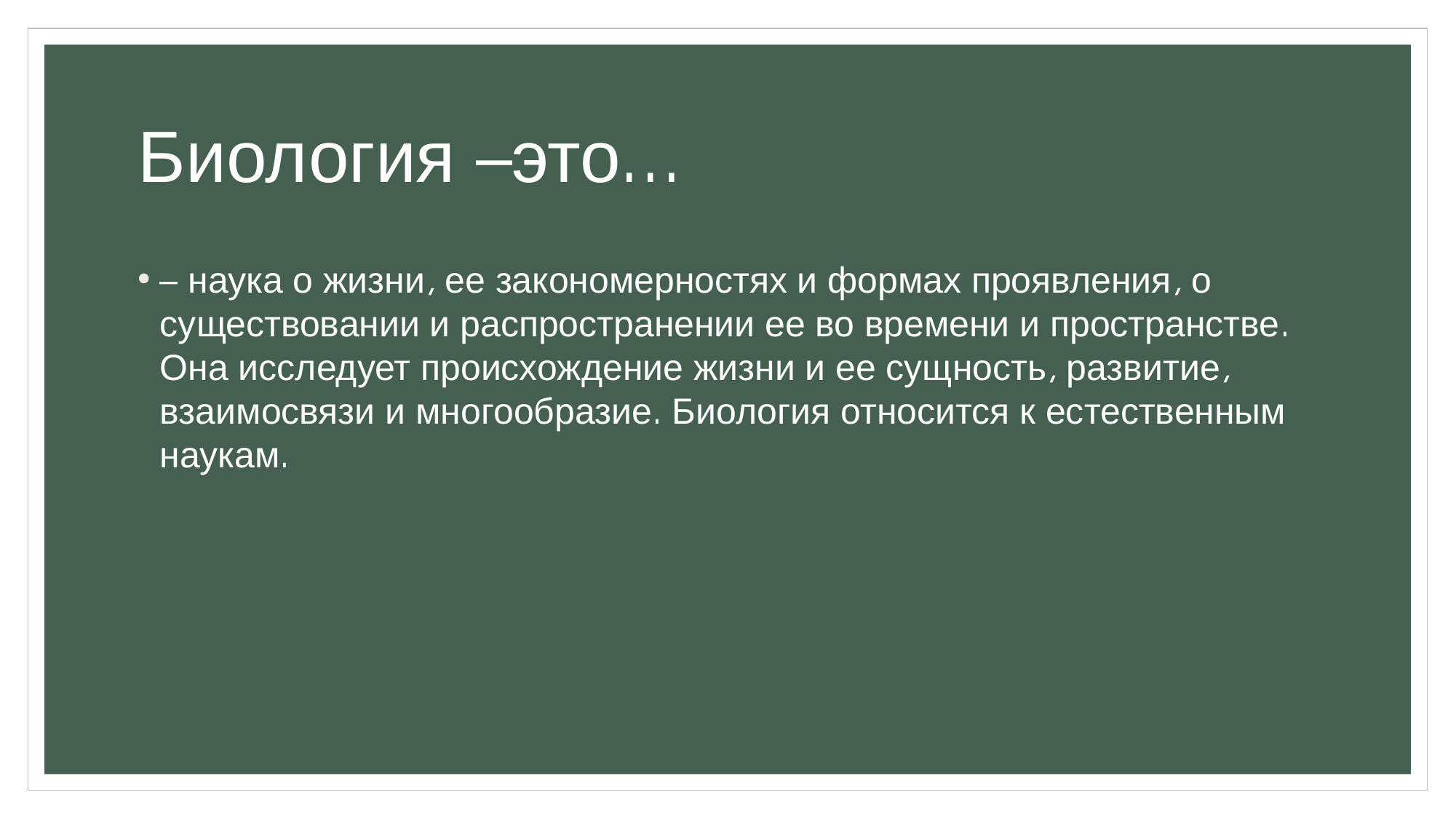

# Биология –это…
– наука о жизни, ее закономерностях и формах проявления, о существовании и распространении ее во времени и пространстве. Она исследует происхождение жизни и ее сущность, развитие, взаимосвязи и многообразие. Биология относится к естественным наукам.